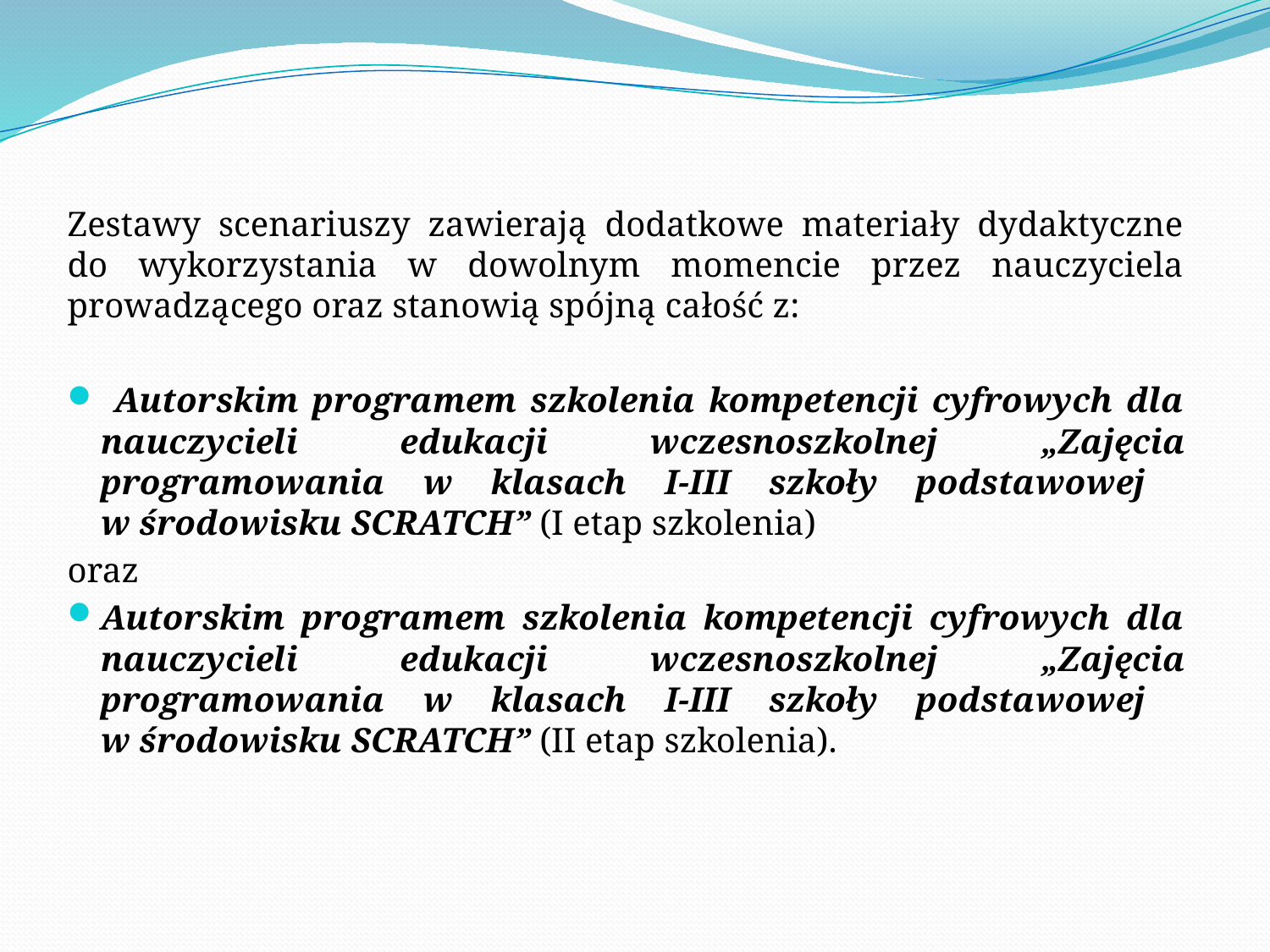

Zestawy scenariuszy zawierają dodatkowe materiały dydaktyczne do wykorzystania w dowolnym momencie przez nauczyciela prowadzącego oraz stanowią spójną całość z:

 Autorskim programem szkolenia kompetencji cyfrowych dla nauczycieli edukacji wczesnoszkolnej „Zajęcia programowania w klasach I-III szkoły podstawowej
w środowisku SCRATCH” (I etap szkolenia)
oraz
Autorskim programem szkolenia kompetencji cyfrowych dla nauczycieli edukacji wczesnoszkolnej „Zajęcia programowania w klasach I-III szkoły podstawowej
w środowisku SCRATCH” (II etap szkolenia).